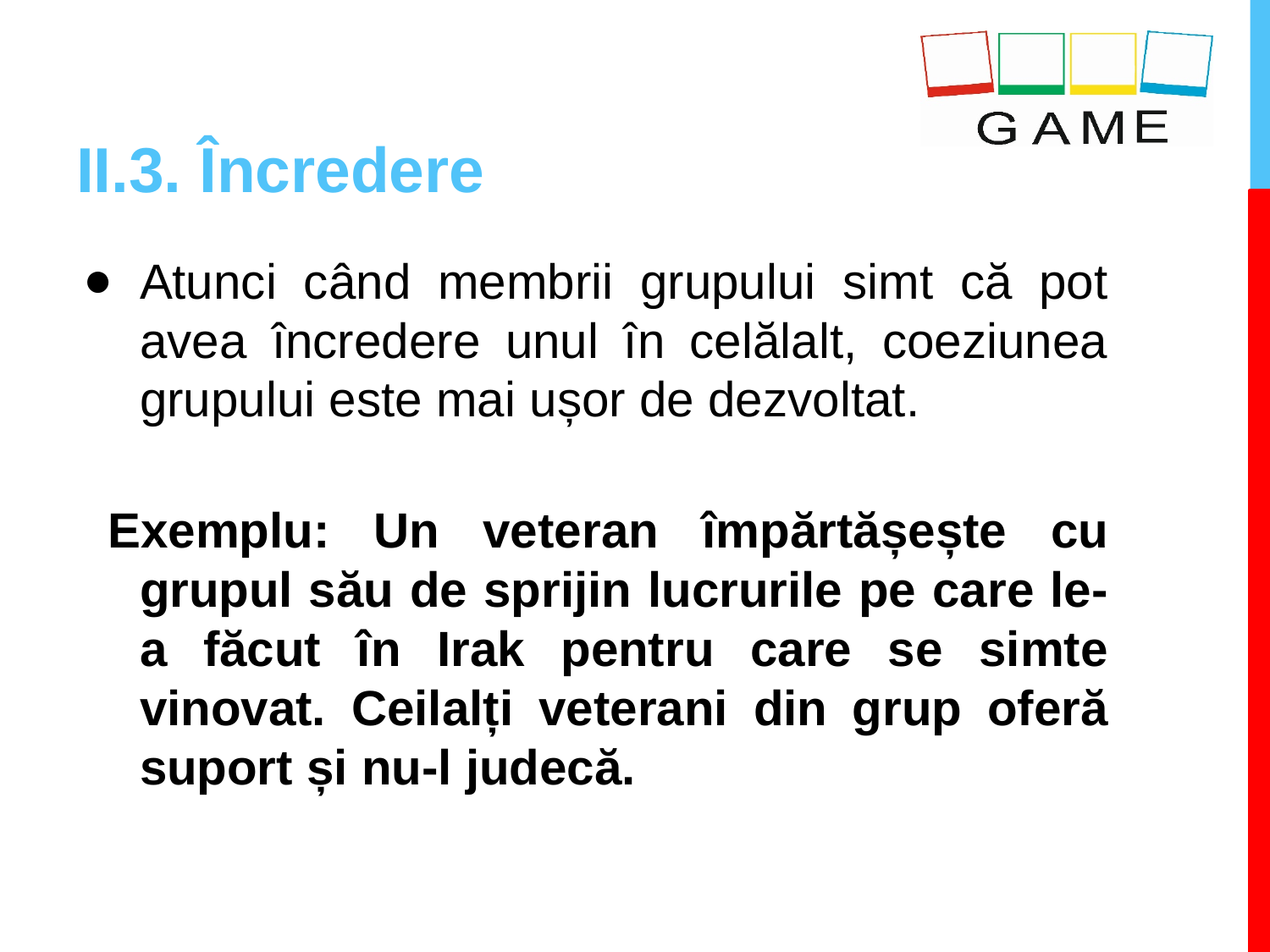

# II.3. Încredere
Atunci când membrii grupului simt că pot avea încredere unul în celălalt, coeziunea grupului este mai ușor de dezvoltat.

Exemplu: Un veteran împărtășește cu grupul său de sprijin lucrurile pe care le-a făcut în Irak pentru care se simte vinovat. Ceilalți veterani din grup oferă suport și nu-l judecă.